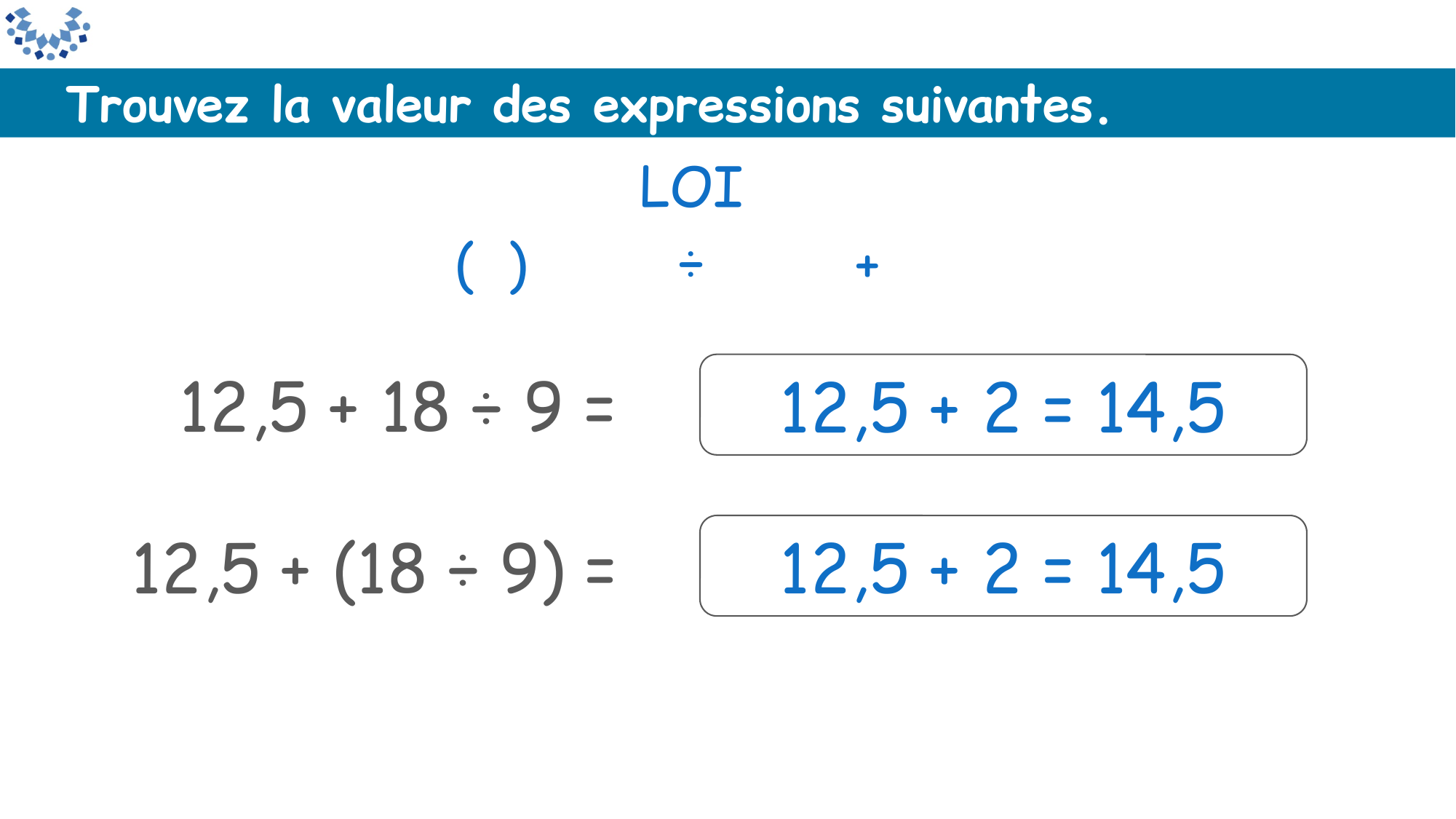

Trouvez la valeur des expressions suivantes.
LOI
÷
+
(  )
12,5 + 2 = 14,5
12,5 + 18 ÷ 9 =
12,5 + 2 = 14,5
12,5 + (18 ÷ 9) =